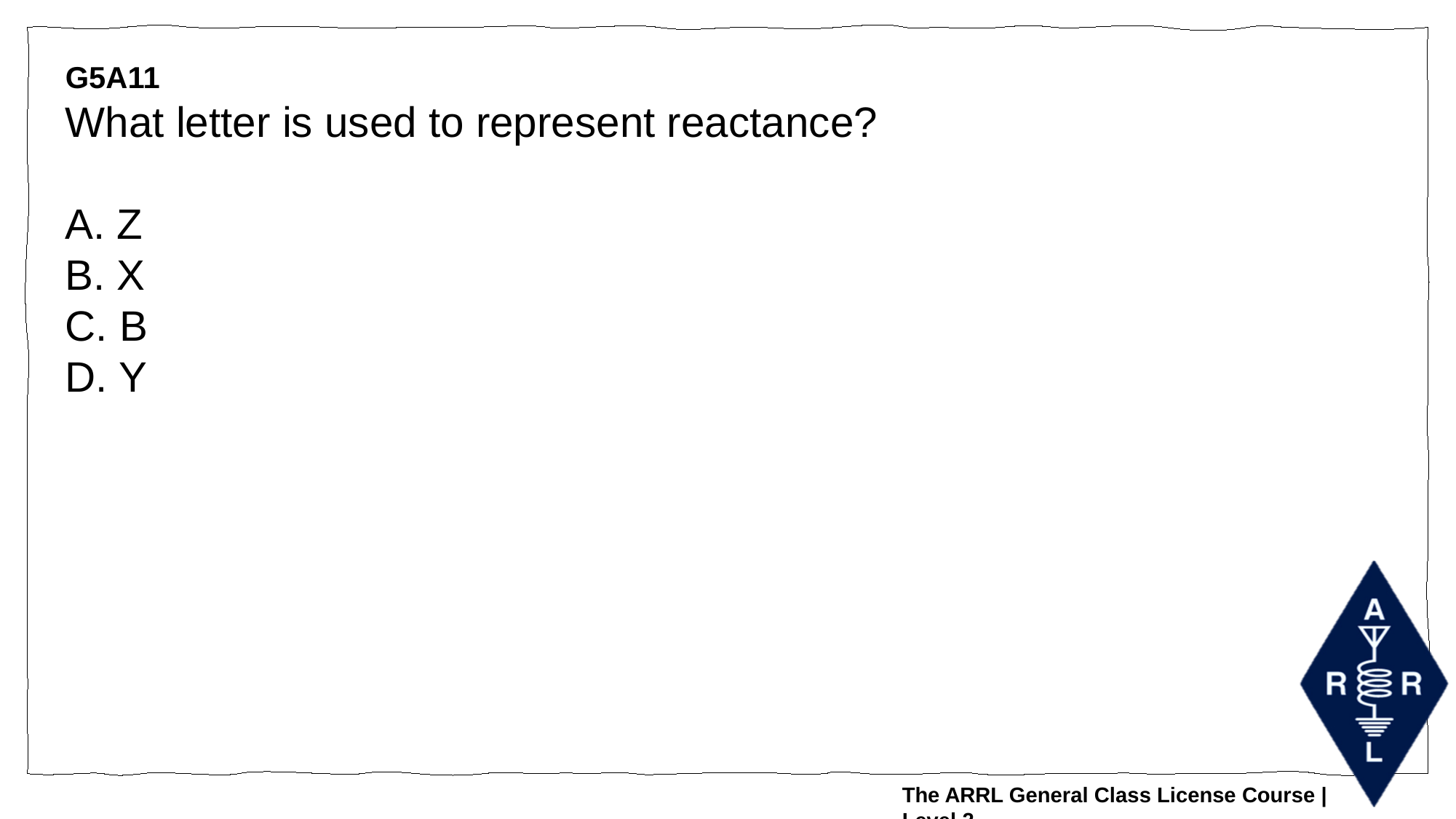

G5A11
What letter is used to represent reactance?

A. Z
B. X
C. B
D. Y